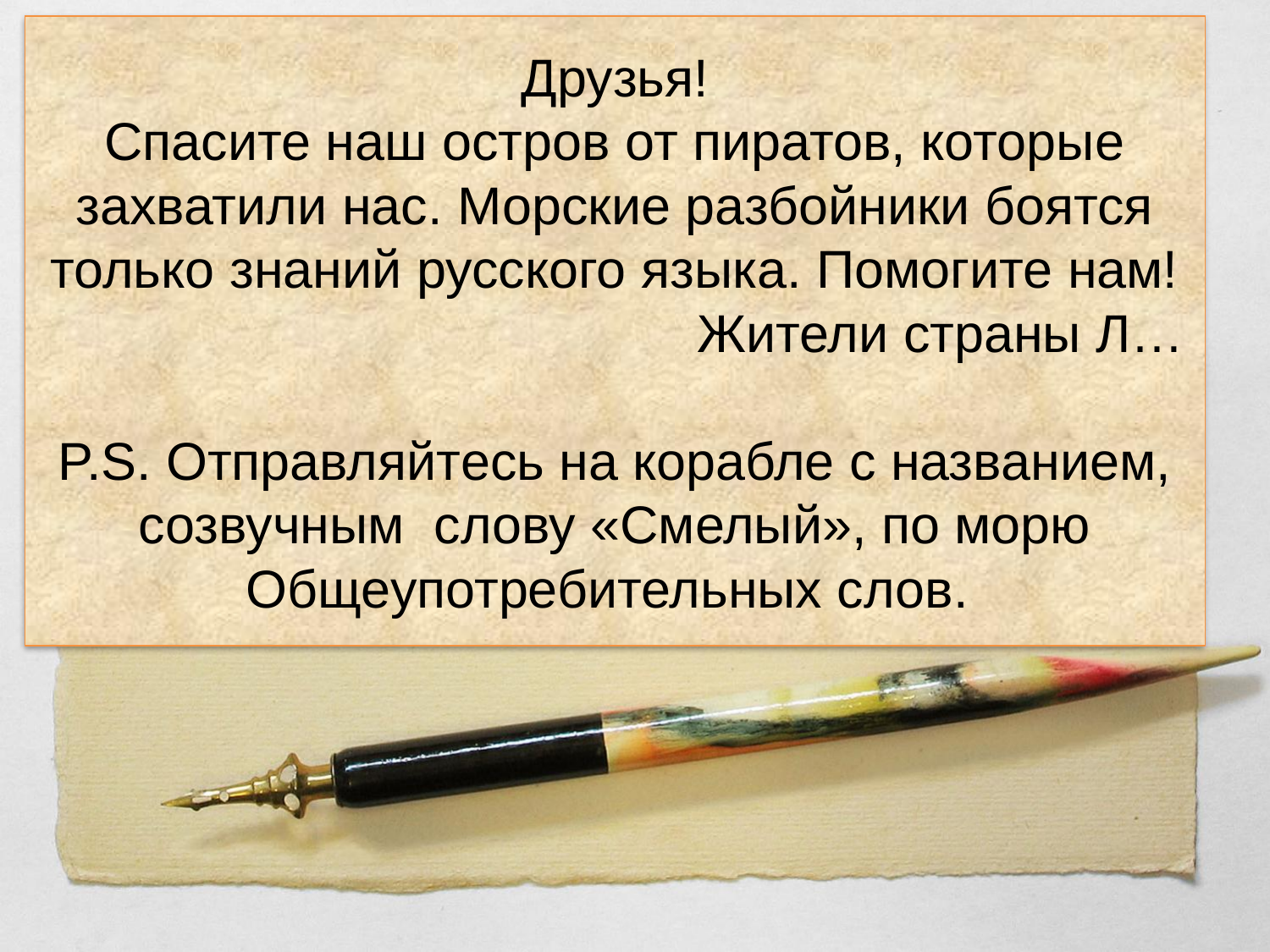

Друзья!
Спасите наш остров от пиратов, которые захватили нас. Морские разбойники боятся только знаний русского языка. Помогите нам!
                                            Жители страны Л…

P.S. Отправляйтесь на корабле с названием, созвучным  слову «Смелый», по морю Общеупотребительных слов.